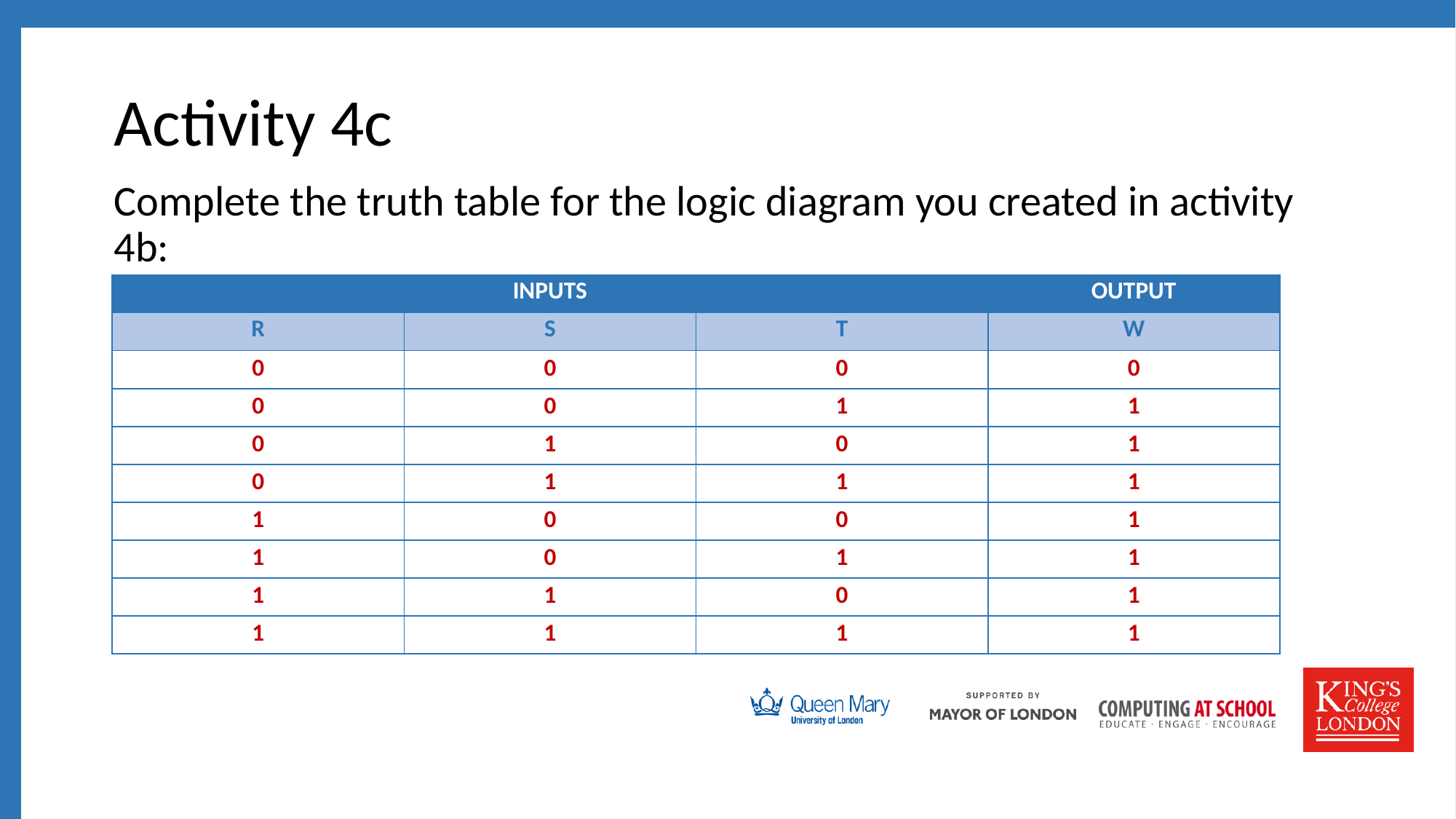

# Activity 4c
Complete the truth table for the logic diagram you created in activity 4b:

| INPUTS |  |  | OUTPUT |
| --- | --- | --- | --- |
| R | S | T | W |
| 0 | 0 | 0 | 0 |
| 0 | 0 | 1 | 1 |
| 0 | 1 | 0 | 1 |
| 0 | 1 | 1 | 1 |
| 1 | 0 | 0 | 1 |
| 1 | 0 | 1 | 1 |
| 1 | 1 | 0 | 1 |
| 1 | 1 | 1 | 1 |